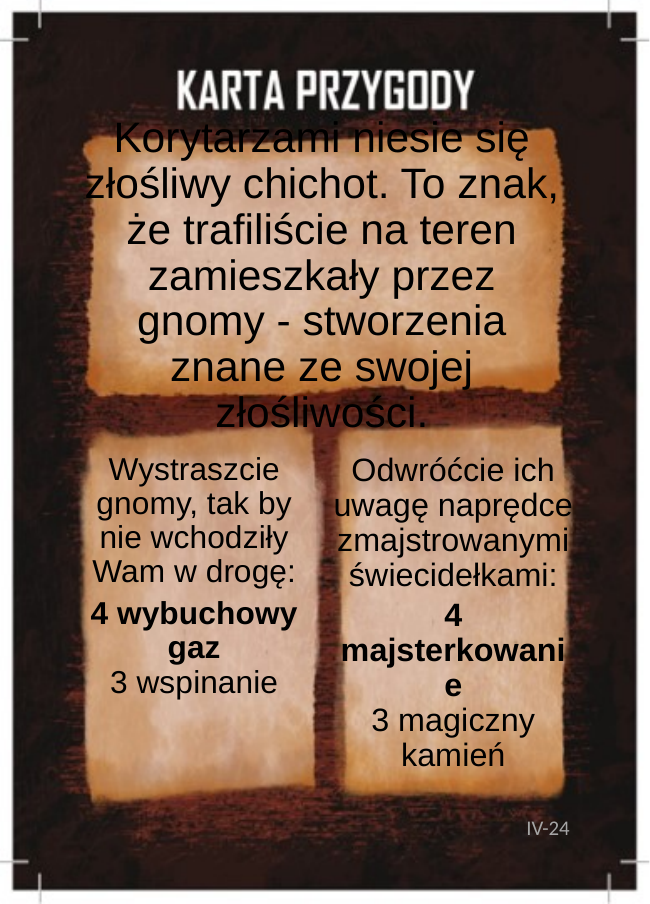

# Korytarzami niesie się złośliwy chichot. To znak, że trafiliście na teren zamieszkały przez gnomy - stworzenia znane ze swojej złośliwości.
Wystraszcie gnomy, tak by nie wchodziły Wam w drogę:
4 wybuchowy gaz
3 wspinanie
Odwróćcie ich uwagę naprędce zmajstrowanymi świecidełkami:
4 majsterkowanie
3 magiczny kamień
IV-24